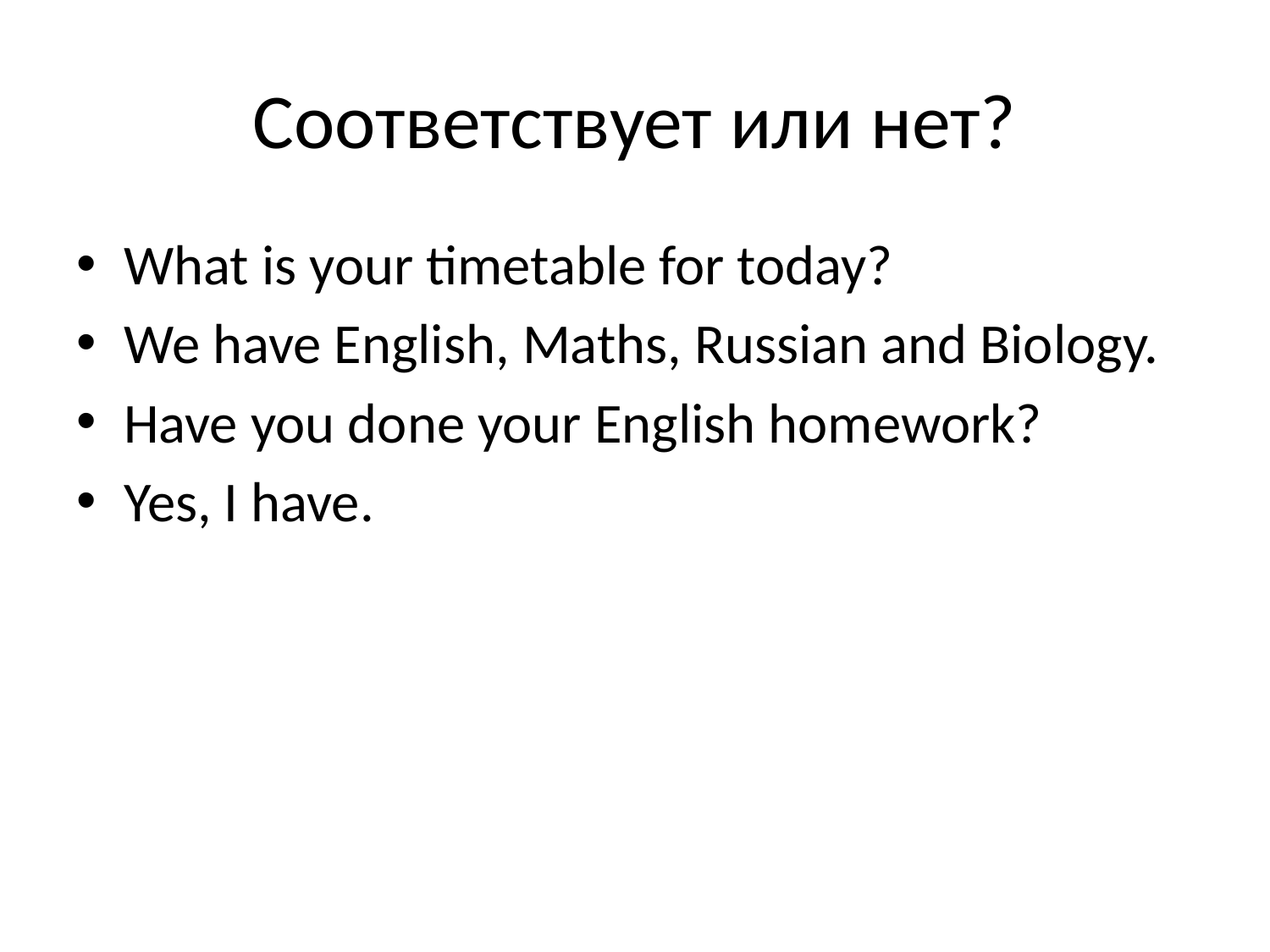

# Соответствует или нет?
What is your timetable for today?
We have English, Maths, Russian and Biology.
Have you done your English homework?
Yes, I have.